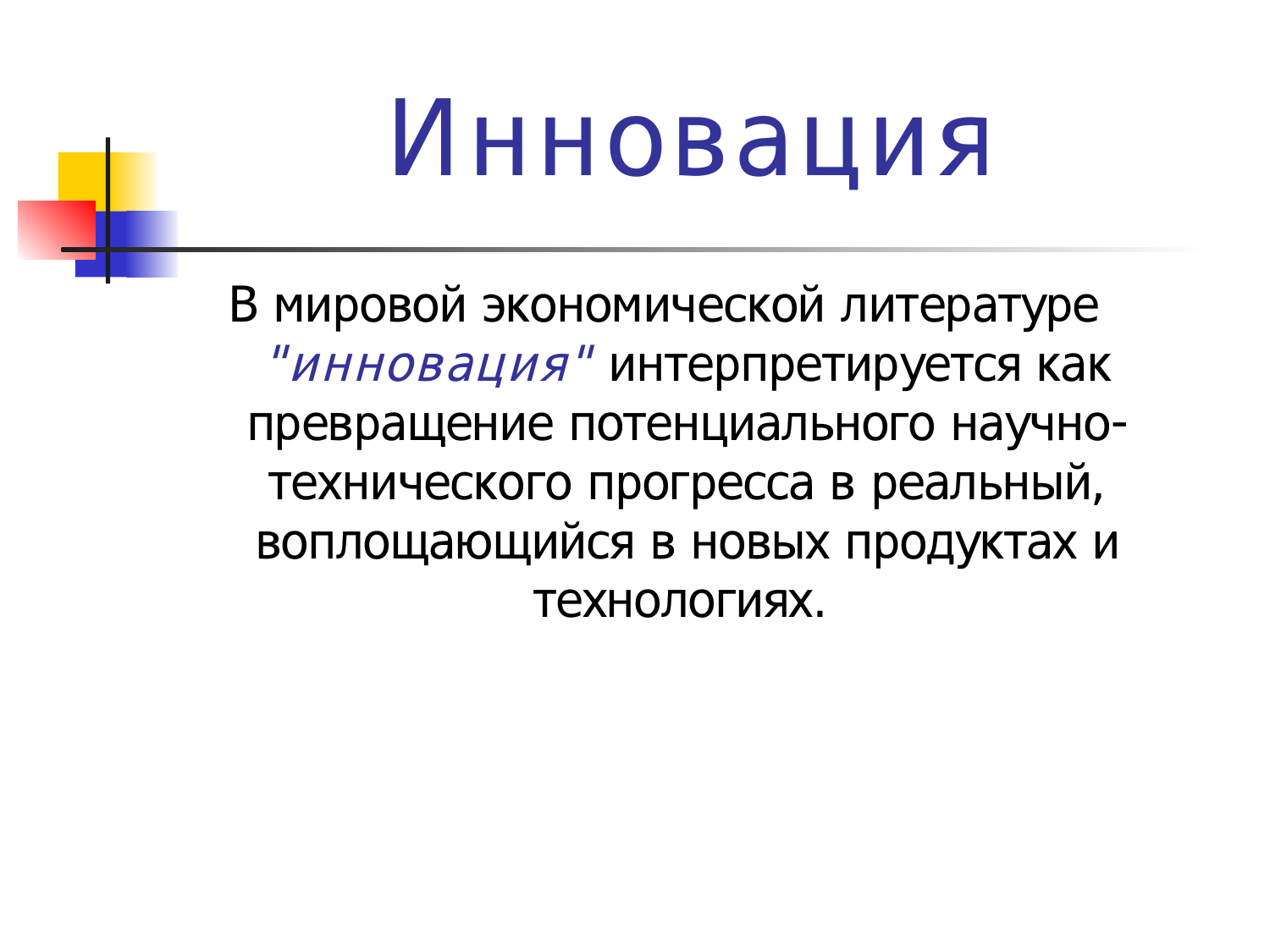

# Инновация
В мировой экономической литературе "инновация" интерпретируется как превращение потенциального научно-технического прогресса в реальный, воплощающийся в новых продуктах и технологиях.